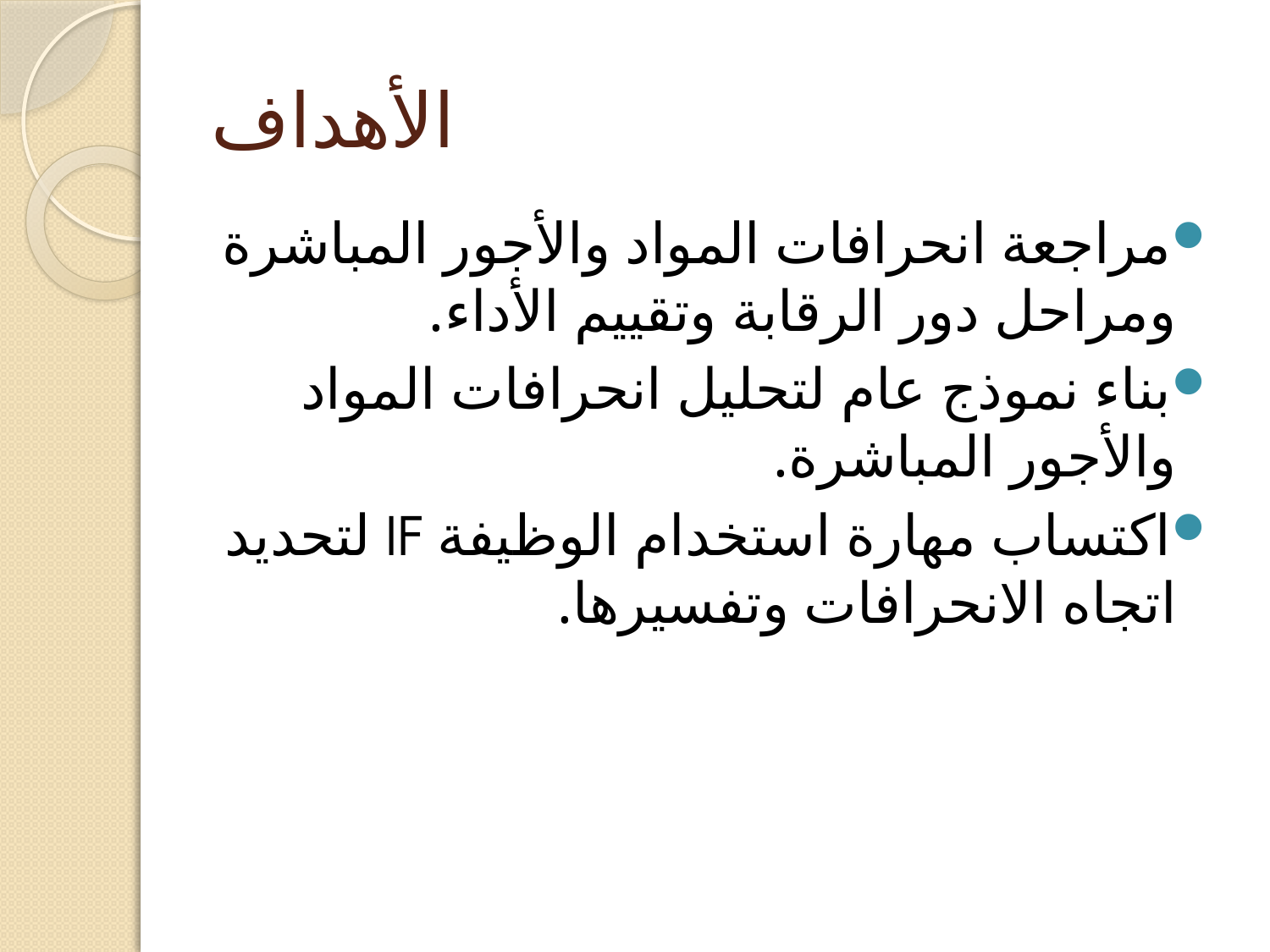

# الأهداف
مراجعة انحرافات المواد والأجور المباشرة ومراحل دور الرقابة وتقييم الأداء.
بناء نموذج عام لتحليل انحرافات المواد والأجور المباشرة.
اكتساب مهارة استخدام الوظيفة IF لتحديد اتجاه الانحرافات وتفسيرها.